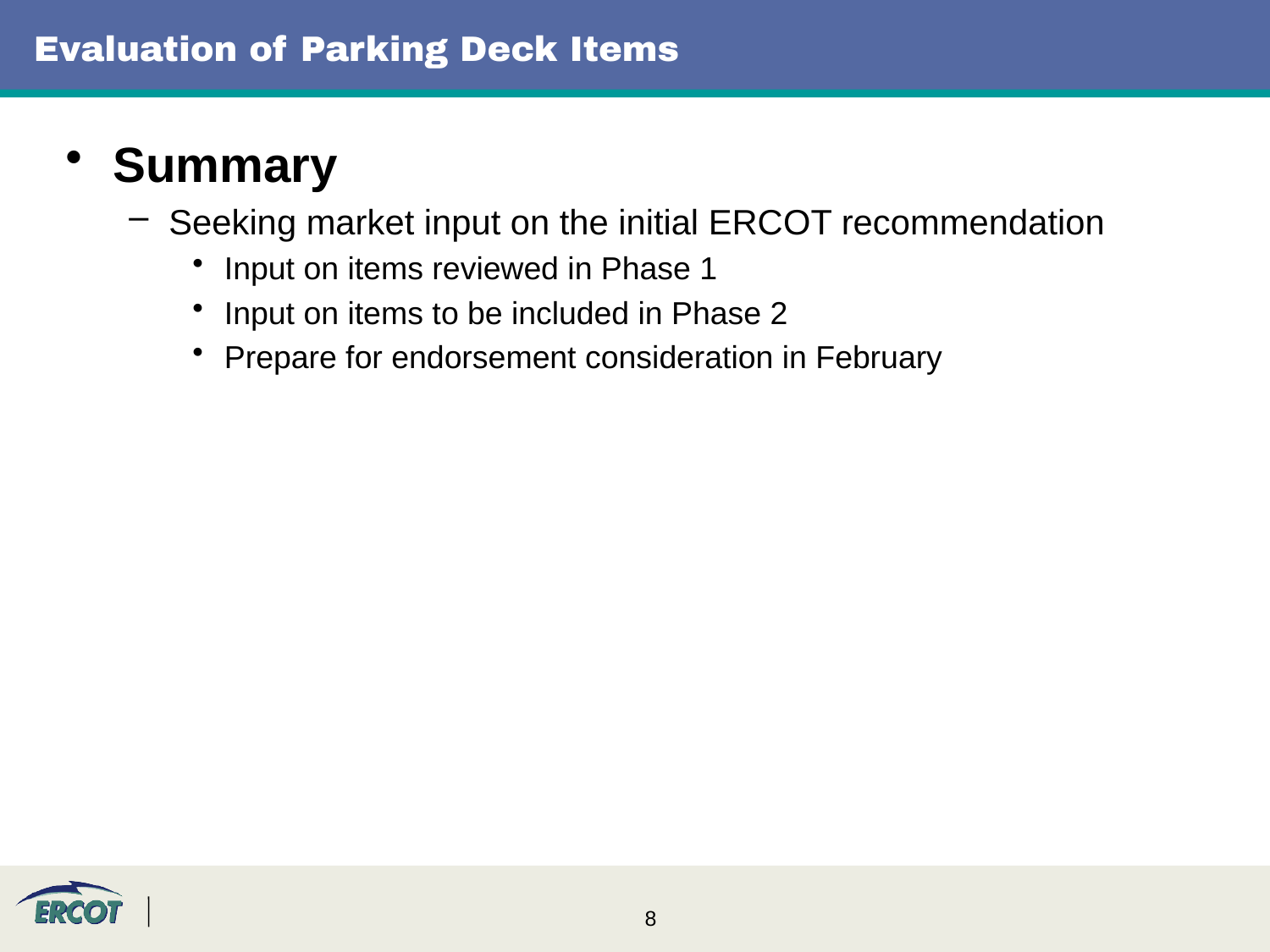

# Evaluation of Parking Deck Items
Summary
Seeking market input on the initial ERCOT recommendation
Input on items reviewed in Phase 1
Input on items to be included in Phase 2
Prepare for endorsement consideration in February